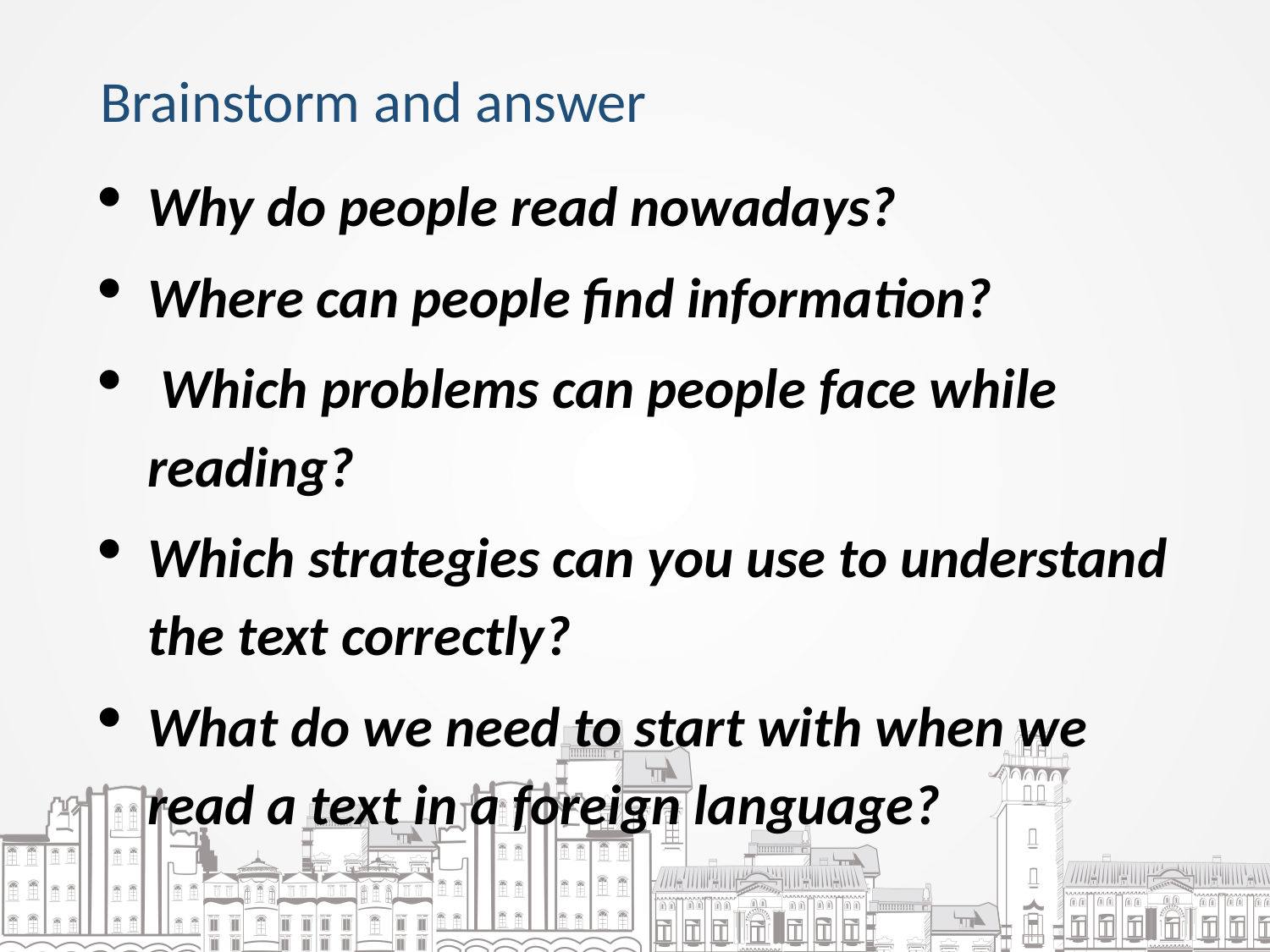

# Brainstorm and answer
Why do people read nowadays?
Where can people find information?
 Which problems can people face while reading?
Which strategies can you use to understand the text correctly?
What do we need to start with when we read a text in a foreign language?